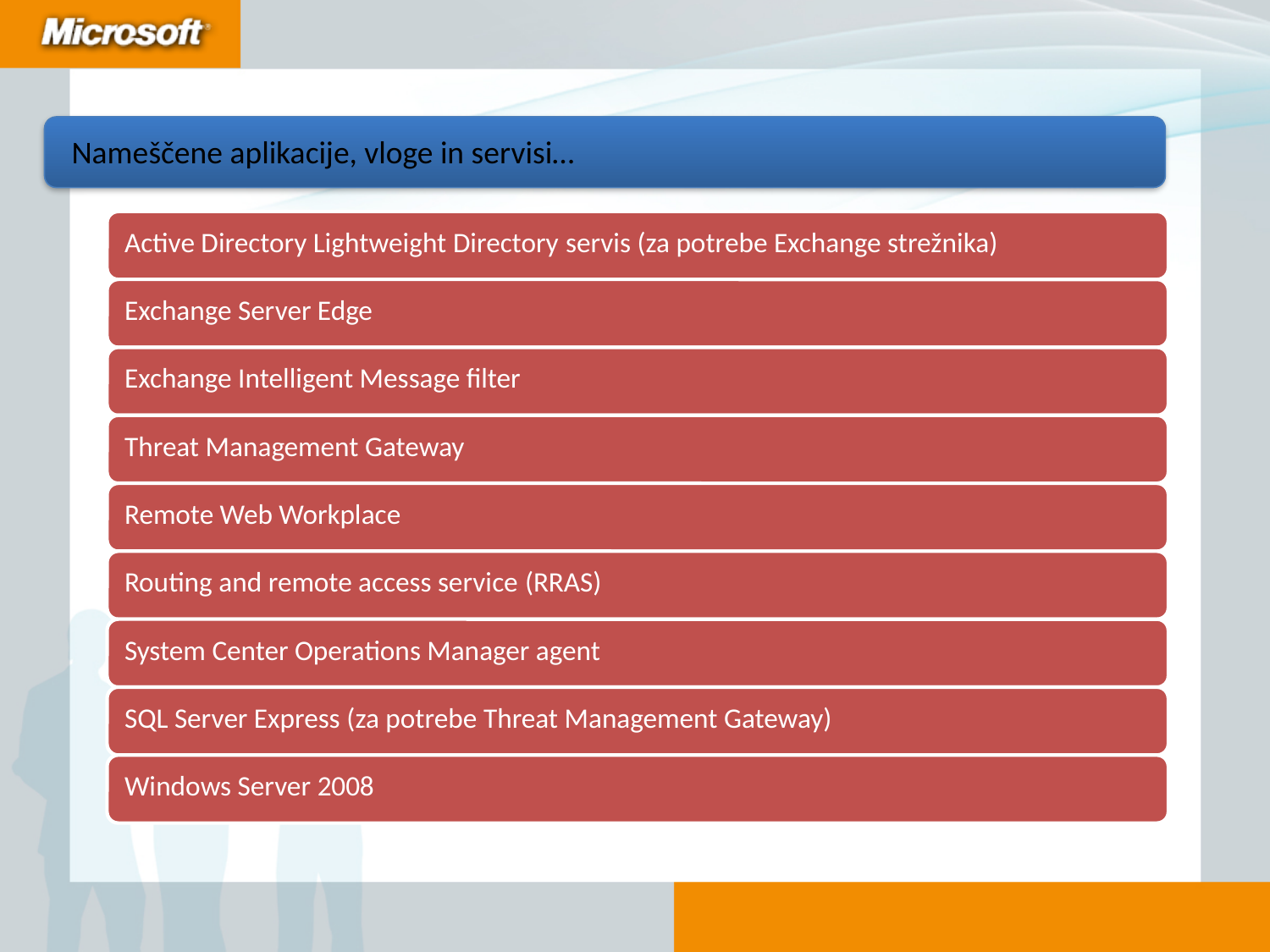

Nameščene aplikacije, vloge in servisi…
Active Directory Lightweight Directory servis (za potrebe Exchange strežnika)
Exchange Server Edge
Exchange Intelligent Message filter
Threat Management Gateway
Remote Web Workplace
Routing and remote access service (RRAS)
System Center Operations Manager agent
SQL Server Express (za potrebe Threat Management Gateway)
Windows Server 2008